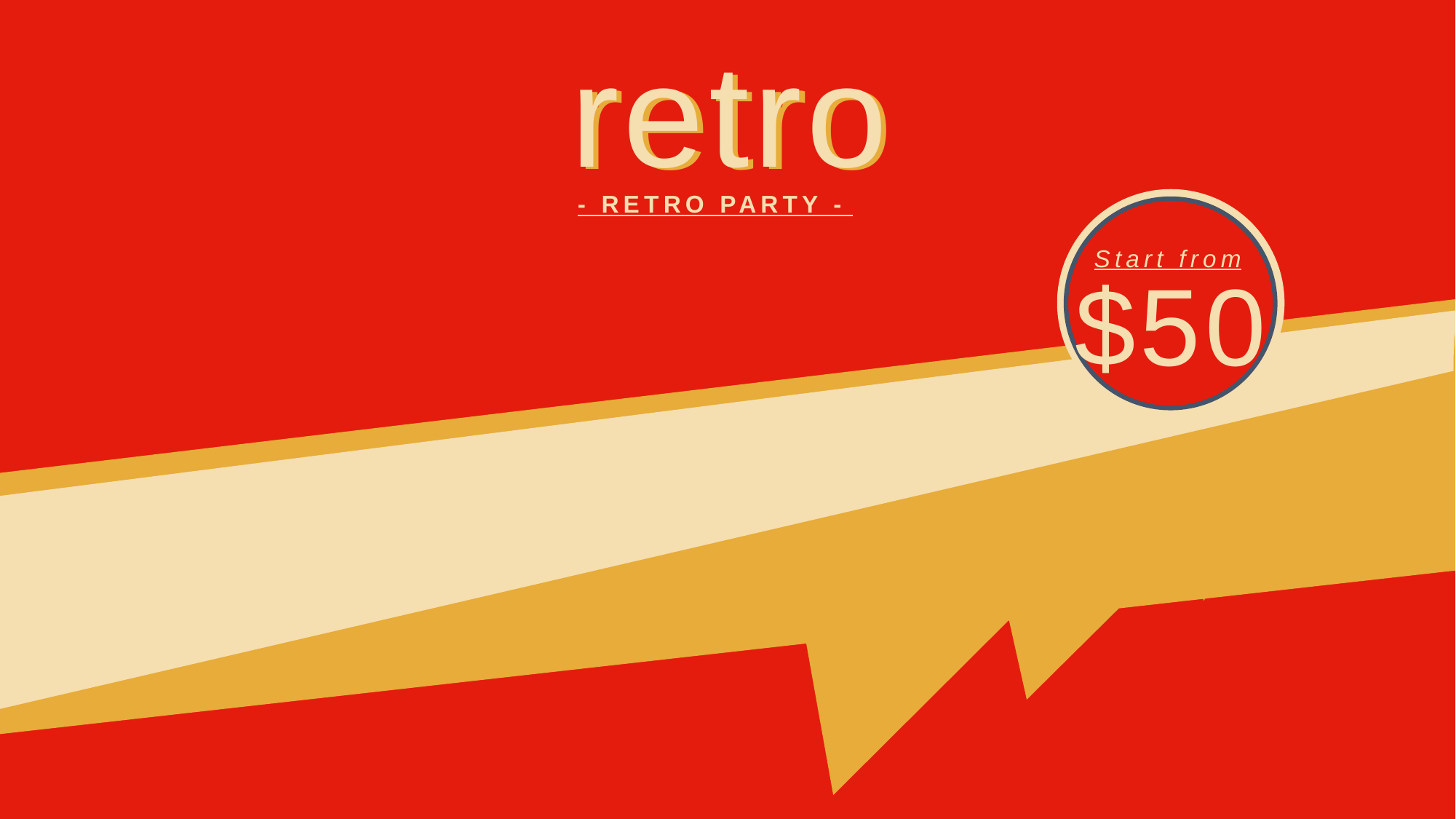

retro
retro

- RETRO PARTY -

Start from
$50